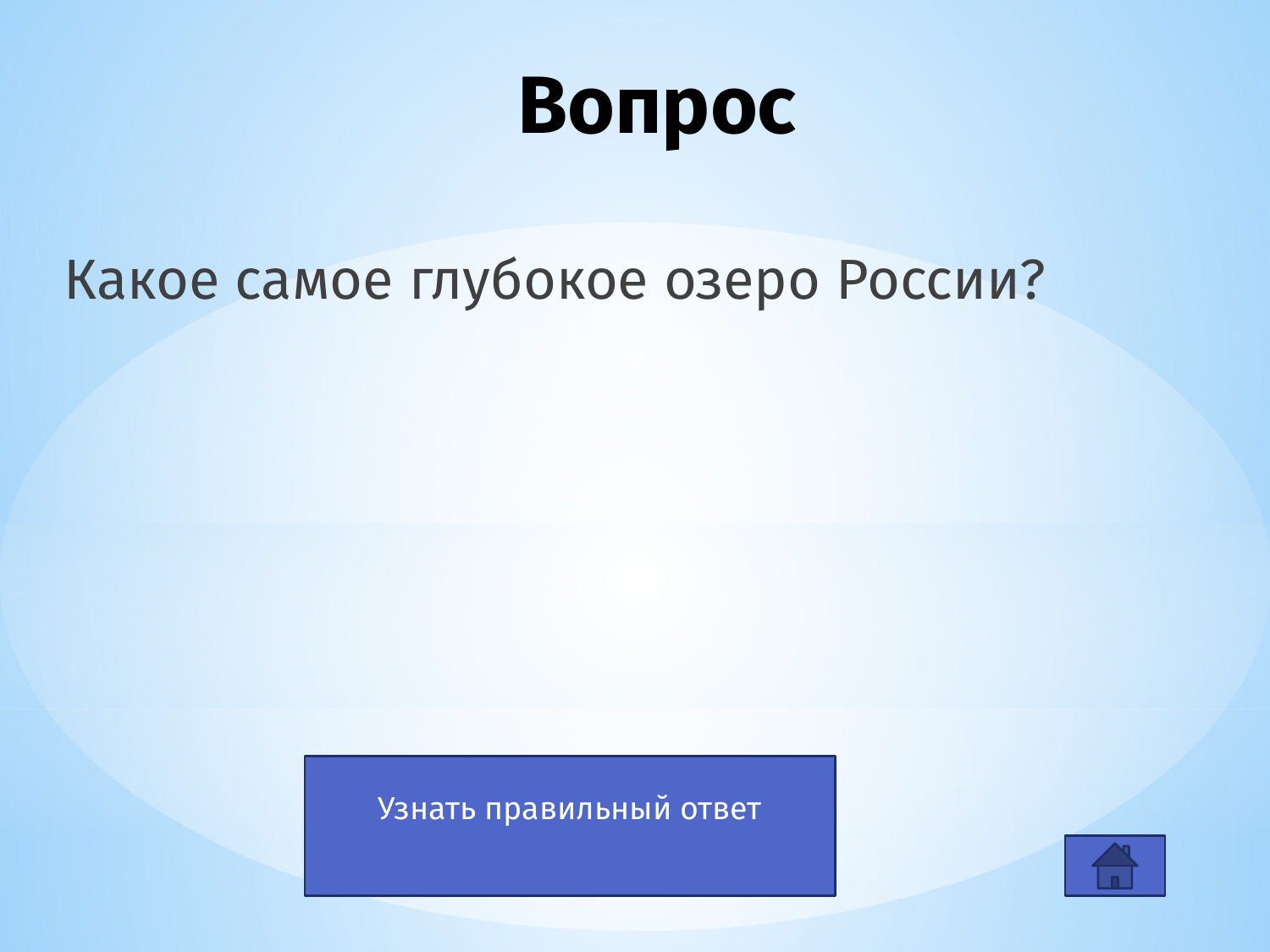

# Вопрос
Какое самое глубокое озеро России?
Узнать правильный ответ